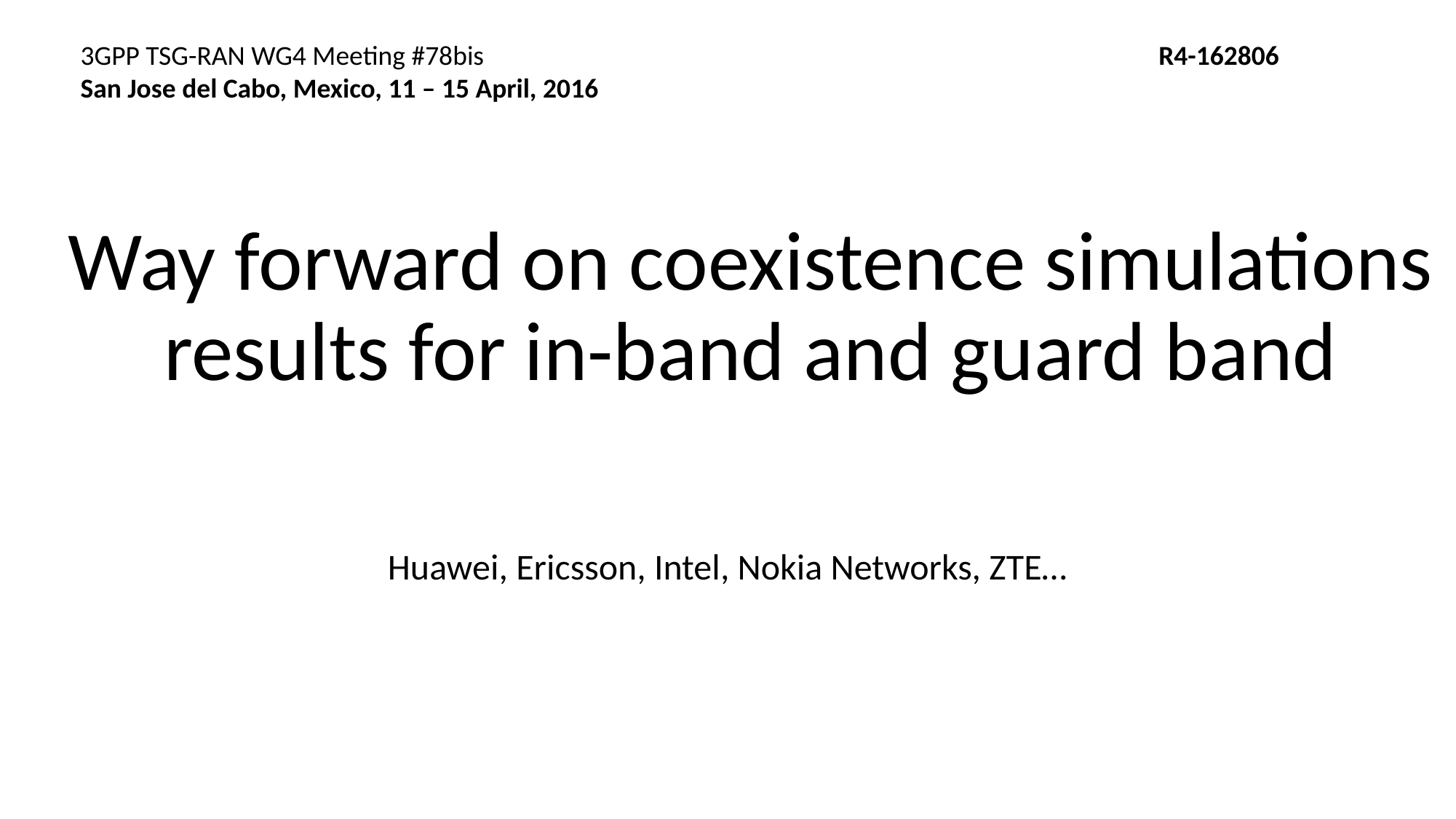

3GPP TSG-RAN WG4 Meeting #78bis                                                                                                             R4-162806
San Jose del Cabo, Mexico, 11 – 15 April, 2016
# Way forward on coexistence simulations results for in-band and guard band
Huawei, Ericsson, Intel, Nokia Networks, ZTE…